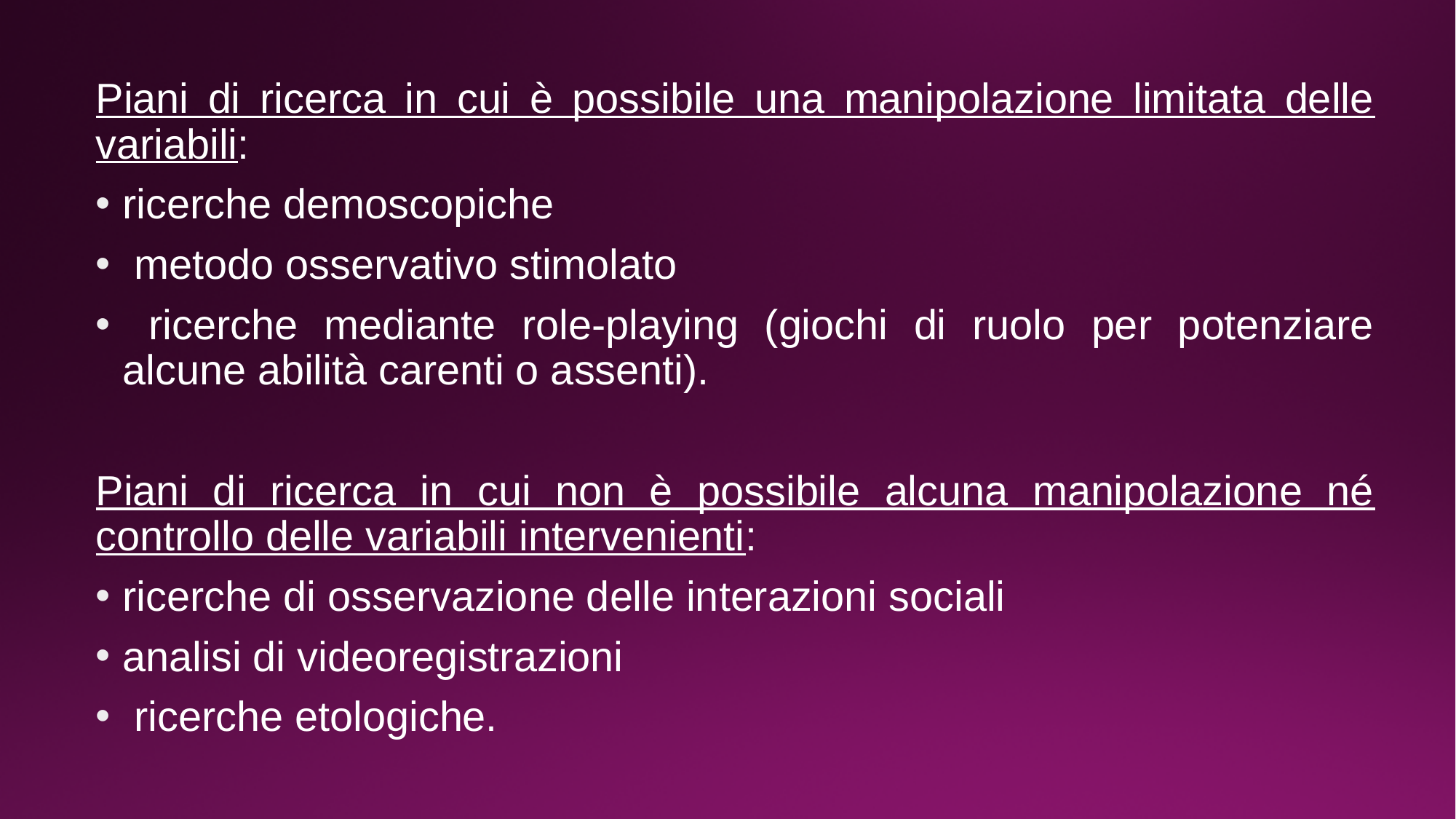

Piani di ricerca in cui è possibile una manipolazione limitata delle variabili:
ricerche demoscopiche
 metodo osservativo stimolato
 ricerche mediante role-playing (giochi di ruolo per potenziare alcune abilità carenti o assenti).

Piani di ricerca in cui non è possibile alcuna manipolazione né controllo delle variabili intervenienti:
ricerche di osservazione delle interazioni sociali
analisi di videoregistrazioni
 ricerche etologiche.